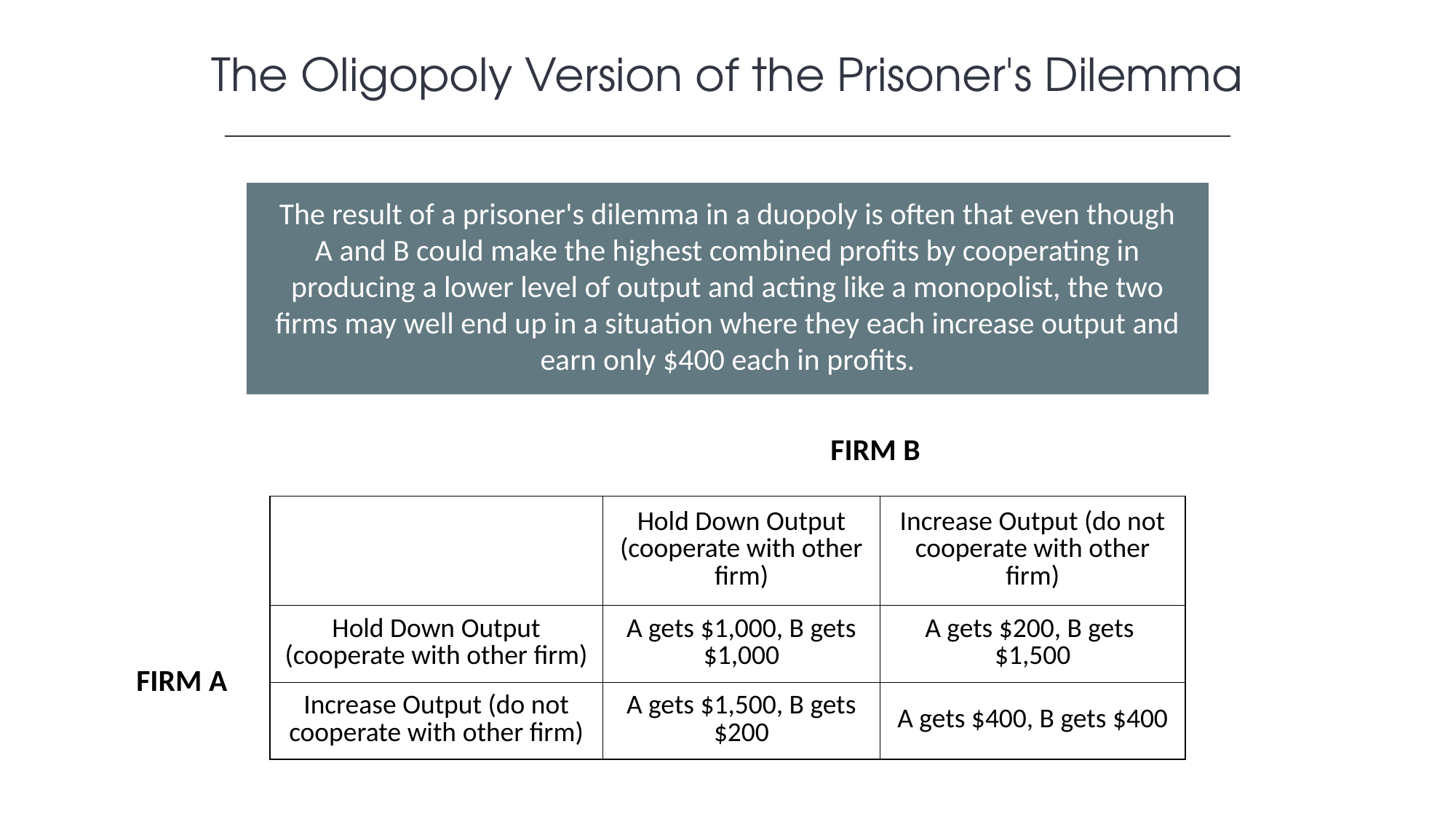

The Oligopoly Version of the Prisoner's Dilemma

The result of a prisoner's dilemma in a duopoly is often that even though A and B could make the highest combined profits by cooperating in producing a lower level of output and acting like a monopolist, the two firms may well end up in a situation where they each increase output and earn only $400 each in profits.
FIRM B
|  | Hold Down Output (cooperate with other firm) | Increase Output (do not cooperate with other firm) |
| --- | --- | --- |
| Hold Down Output (cooperate with other firm) | A gets $1,000, B gets $1,000 | A gets $200, B gets $1,500 |
| Increase Output (do not cooperate with other firm) | A gets $1,500, B gets $200 | A gets $400, B gets $400 |
FIRM A